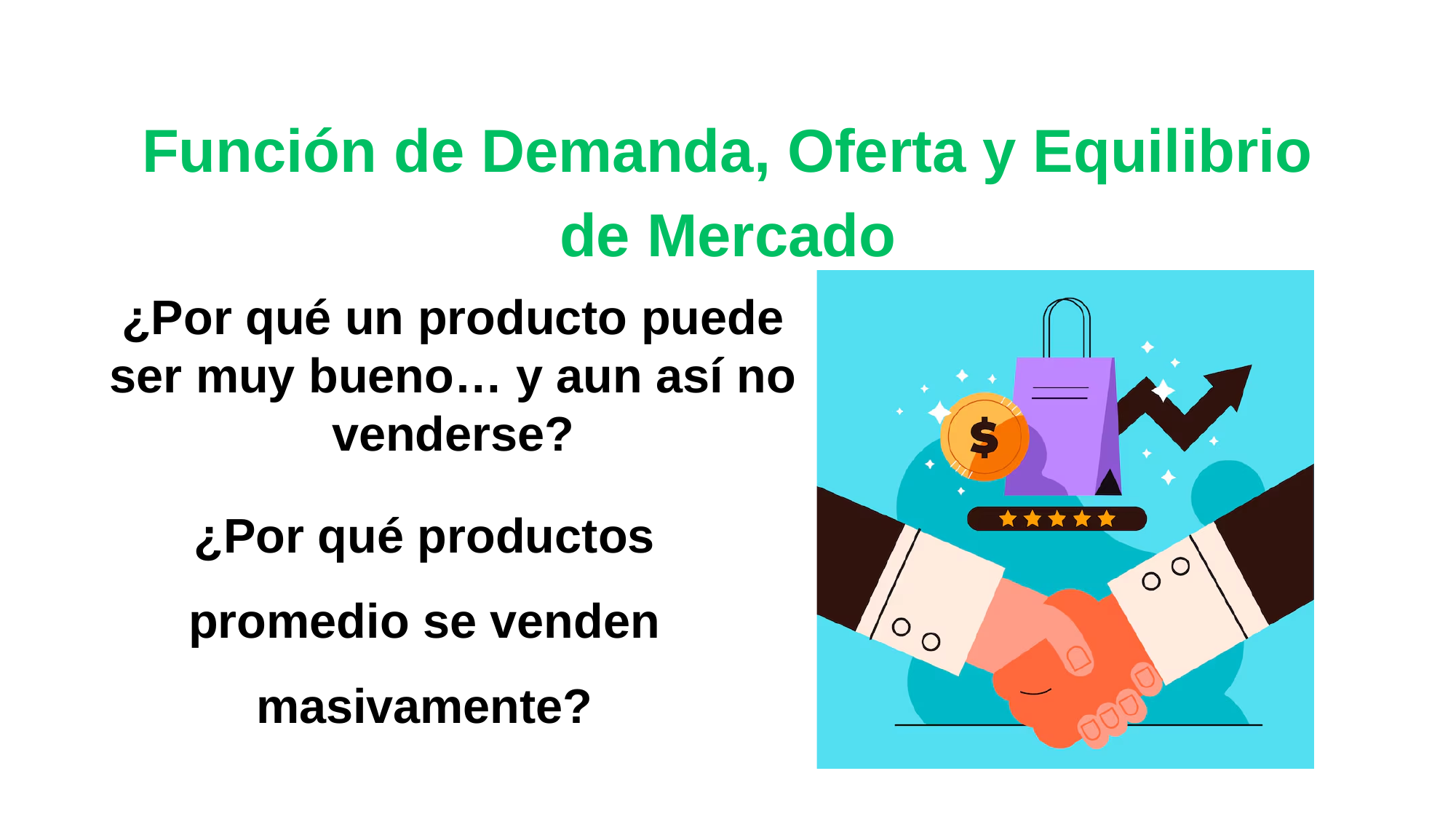

Función de Demanda, Oferta y Equilibrio de Mercado

¿Por qué un producto puede ser muy bueno… y aun así no venderse?
¿Por qué productos promedio se venden masivamente?